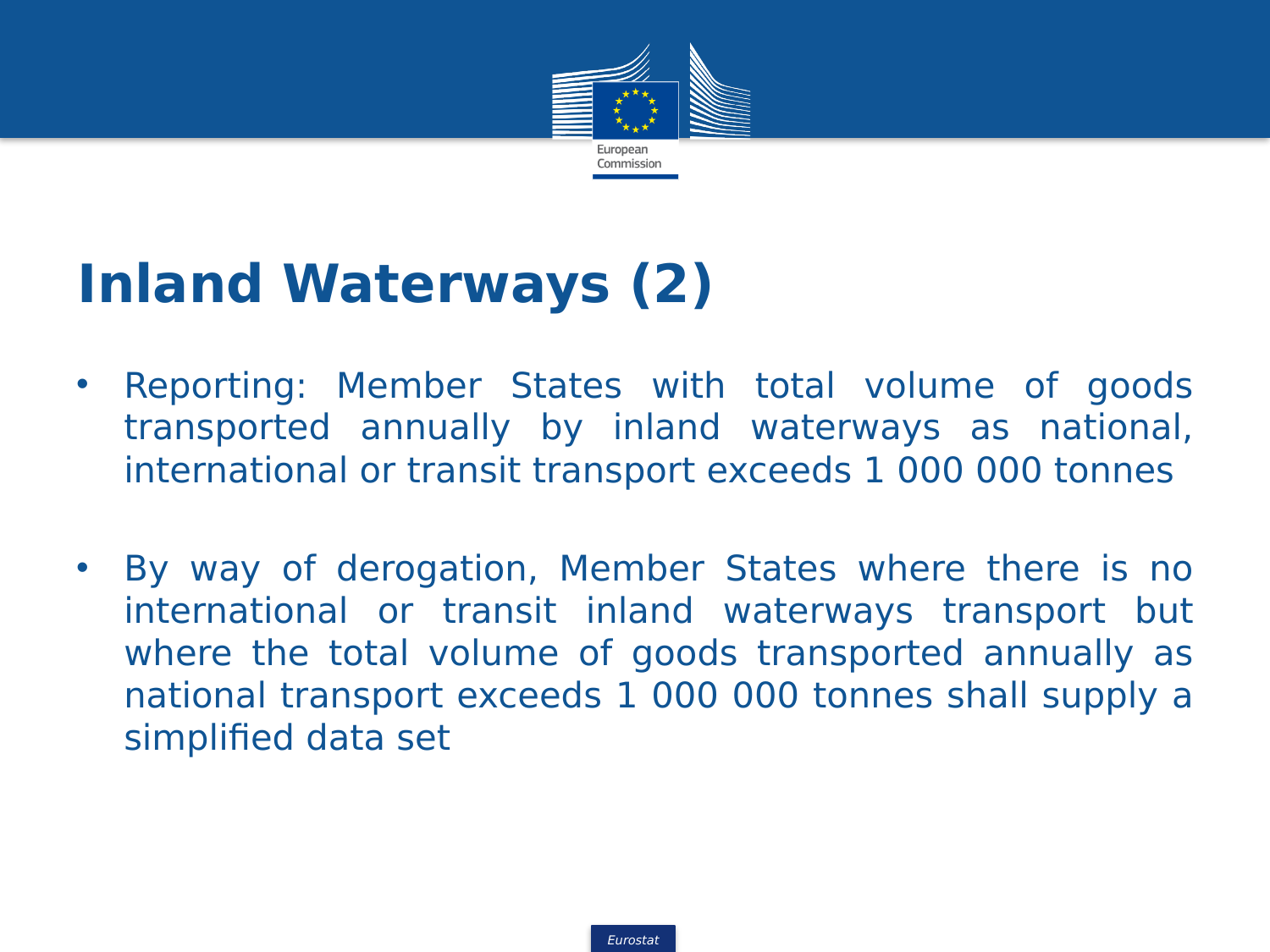

# Inland Waterways (2)
Reporting: Member States with total volume of goods transported annually by inland waterways as national, international or transit transport exceeds 1 000 000 tonnes

By way of derogation, Member States where there is no international or transit inland waterways transport but where the total volume of goods transported annually as national transport exceeds 1 000 000 tonnes shall supply a simplified data set
14